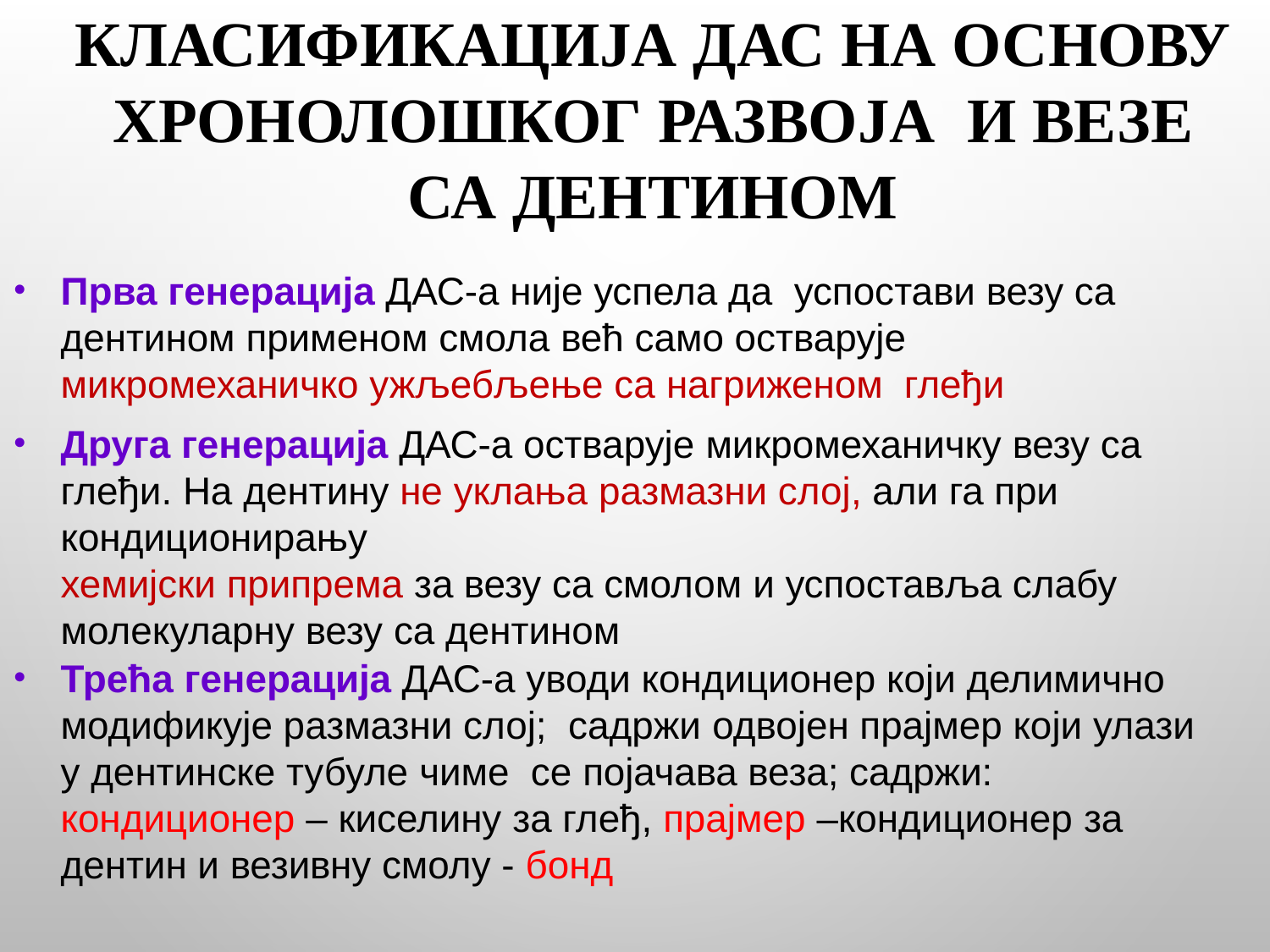

# Класификација дас на основу хронолошког развоја  и везе са дентином
Прва генерација ДАС-а није успела да  успостави везу са дентином применом смола већ само остварује микромеханичко ужљебљење са нагриженом  глеђи
Друга генерација ДАС-а остварује микромеханичку везу са глеђи. На дентину не уклања размазни слој, али га при кондиционирању
хемијски припрема за везу са смолом и успоставља слабу молекуларну везу са дентином
Трећа генерација ДАС-а уводи кондиционер који делимично модификује размазни слој;  садржи одвојен прајмер који улази у дентинске тубуле чиме  се појачава веза; садржи: кондиционер – киселину за глеђ, прајмер –кондиционер за  дентин и везивну смолу - бонд